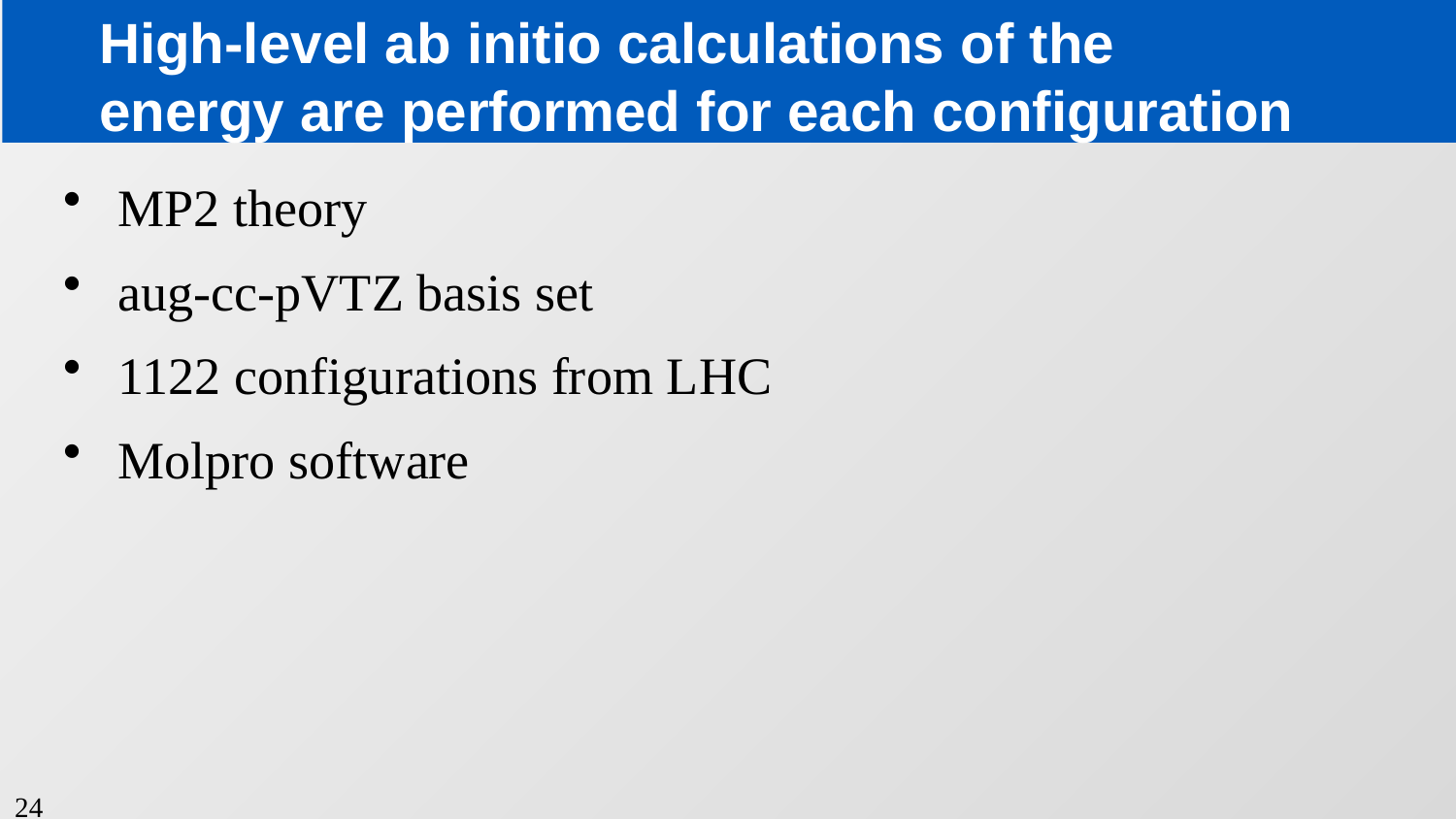

# High-level ab initio calculations of the energy are performed for each configuration
MP2 theory
aug-cc-pVTZ basis set
1122 configurations from LHC
Molpro software
24